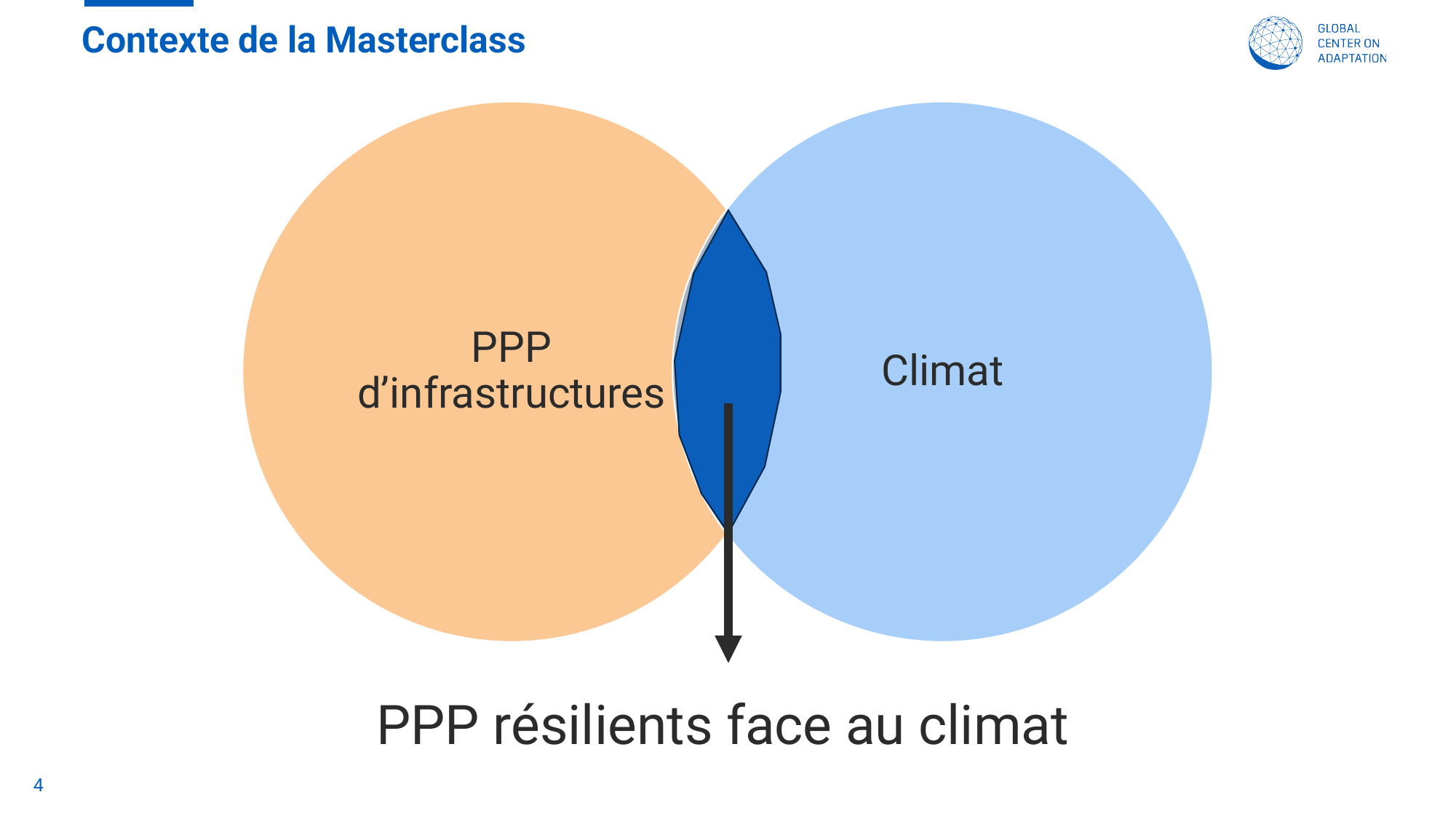

# Contexte de la Masterclass
PPP d’infrastructures
Climat

PPP résilients face au climat